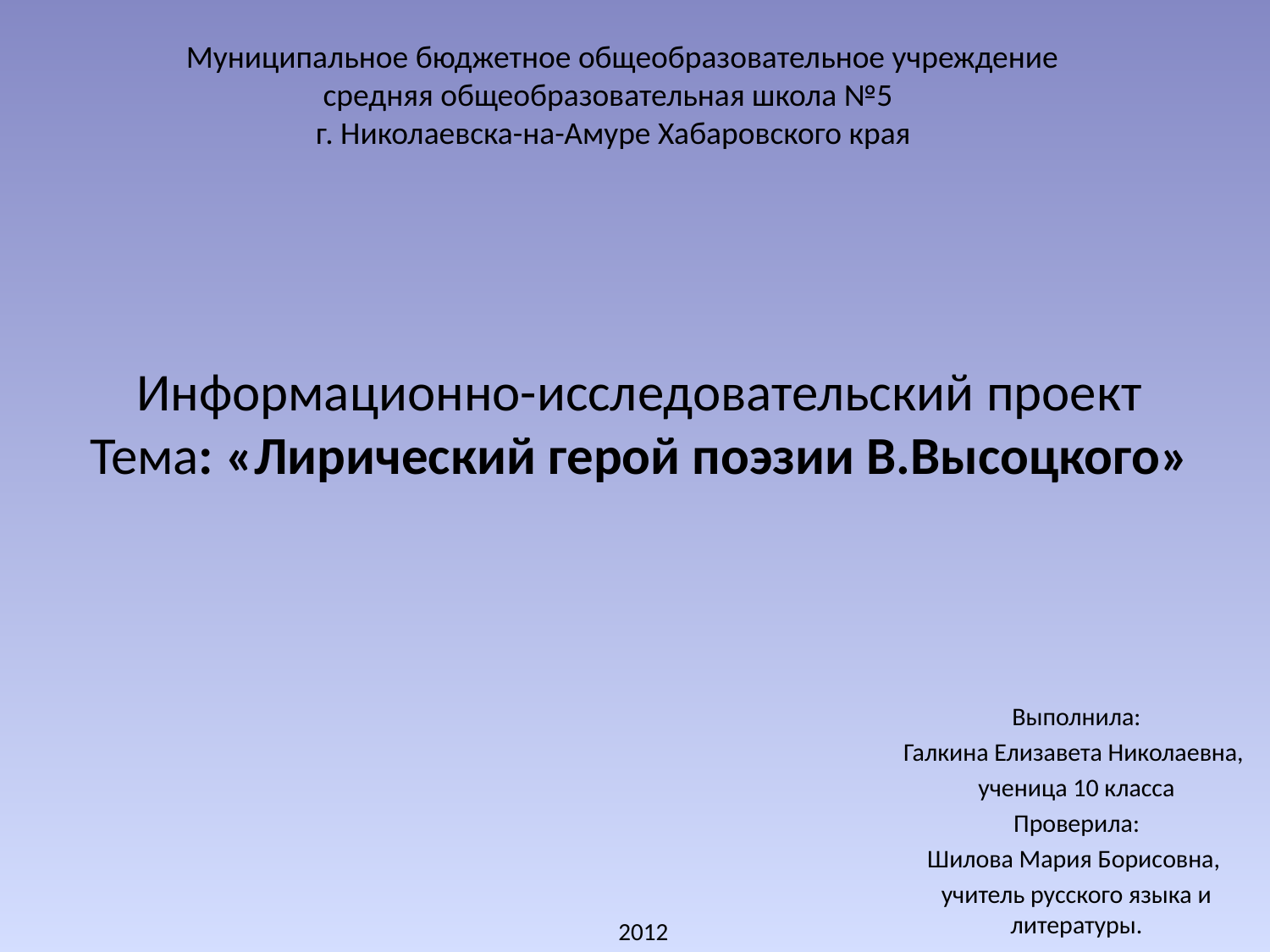

Муниципальное бюджетное общеобразовательное учреждение
                   средняя общеобразовательная школа №5
                  г. Николаевска-на-Амуре Хабаровского края

# Информационно-исследовательский проект Тема: «Лирический герой поэзии В.Высоцкого»
Выполнила:
Галкина Елизавета Николаевна,
ученица 10 класса
Проверила:
Шилова Мария Борисовна,
учитель русского языка и литературы.

2012